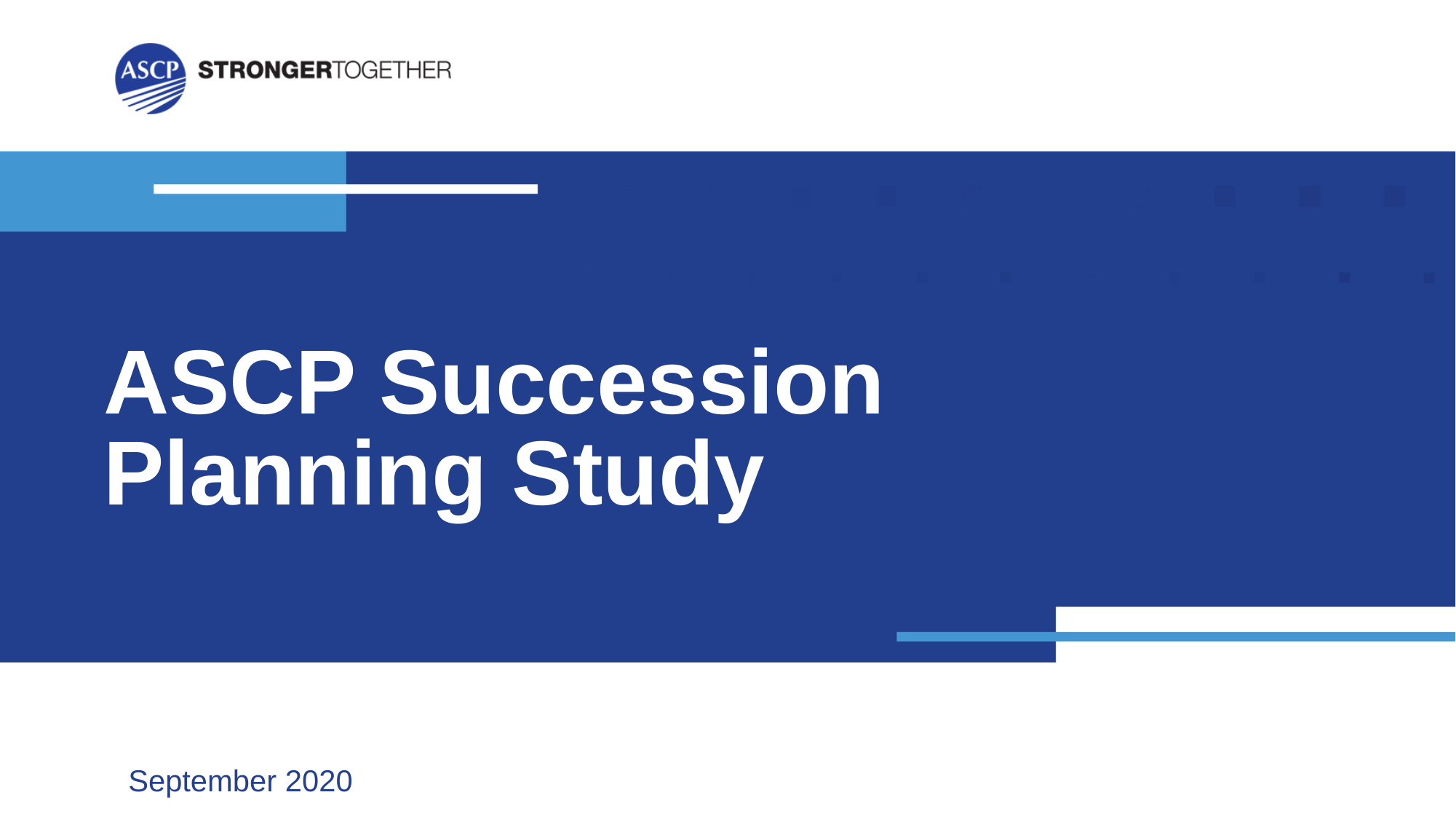

# ASCP Succession Planning Study
September 2020